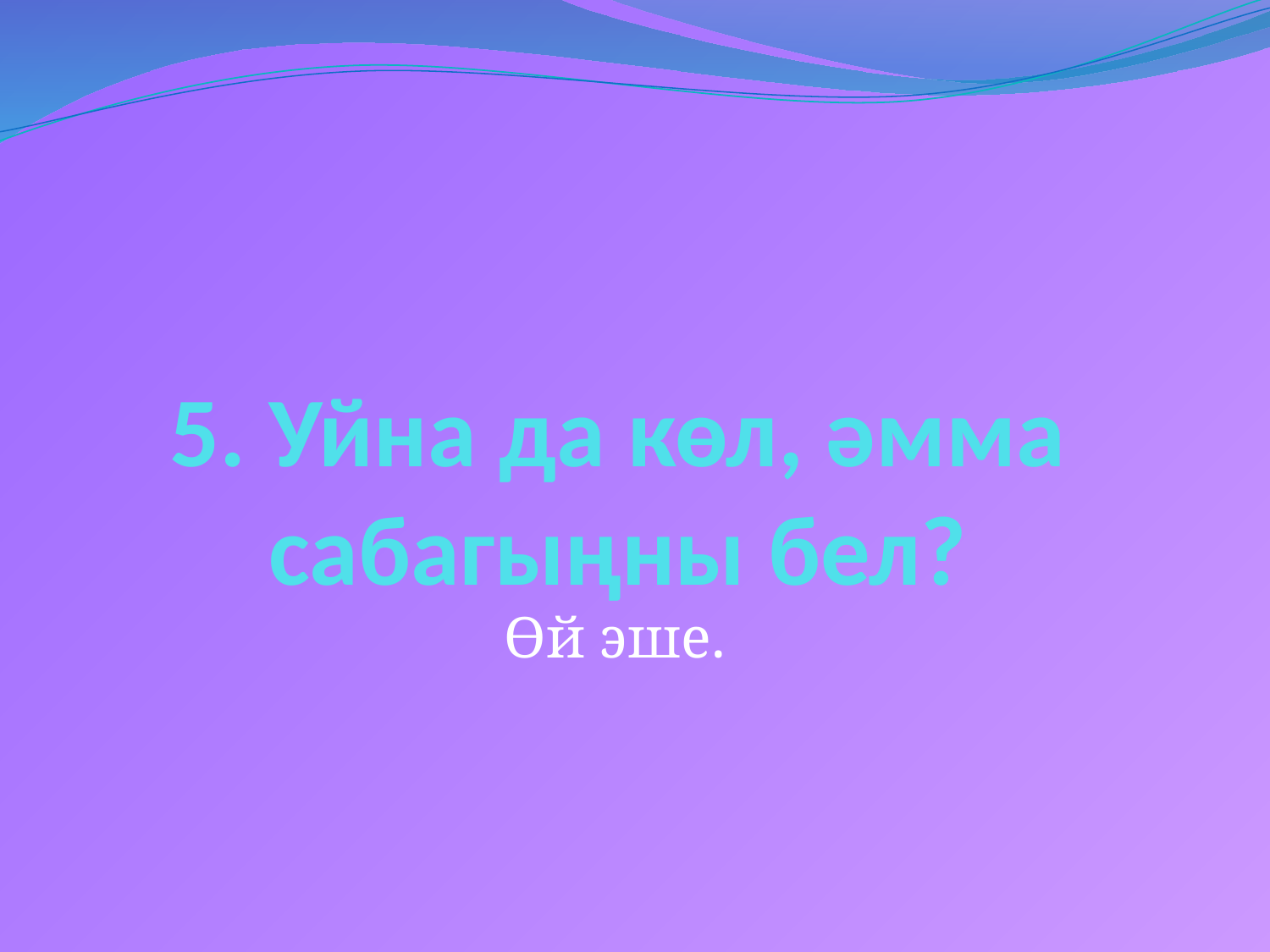

# 5. Уйна да көл, әмма сабагыңны бел?

Өй эше.